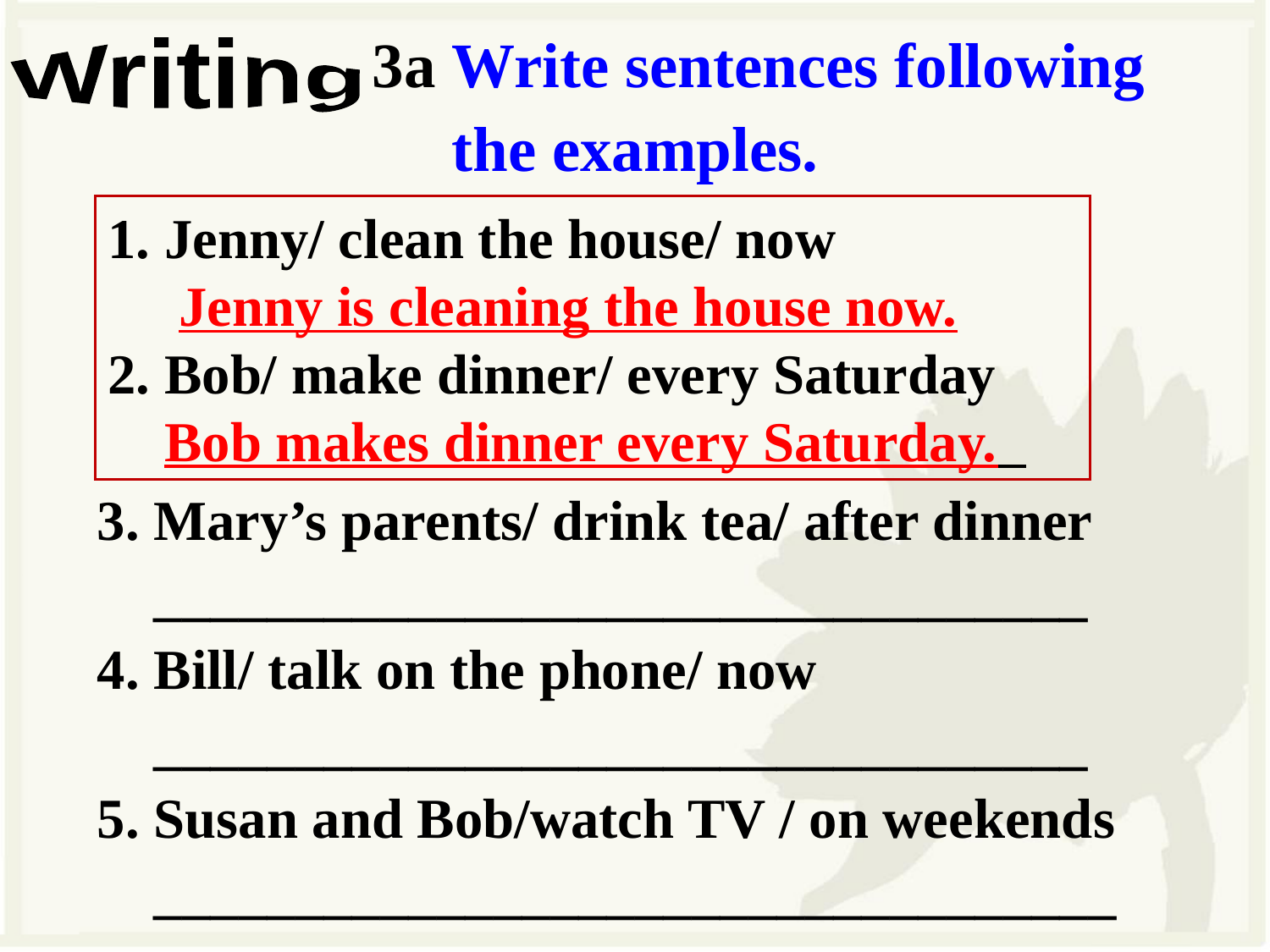

3a Write sentences following
     the examples.
Writing
1. Jenny/ clean the house/ now
     Jenny is cleaning the house now.
2. Bob/ make dinner/ every Saturday
    Bob makes dinner every Saturday.
3. Mary’s parents/ drink tea/ after dinner
    _________________________________
4. Bill/ talk on the phone/ now
    _________________________________
5. Susan and Bob/watch TV / on weekends
    __________________________________